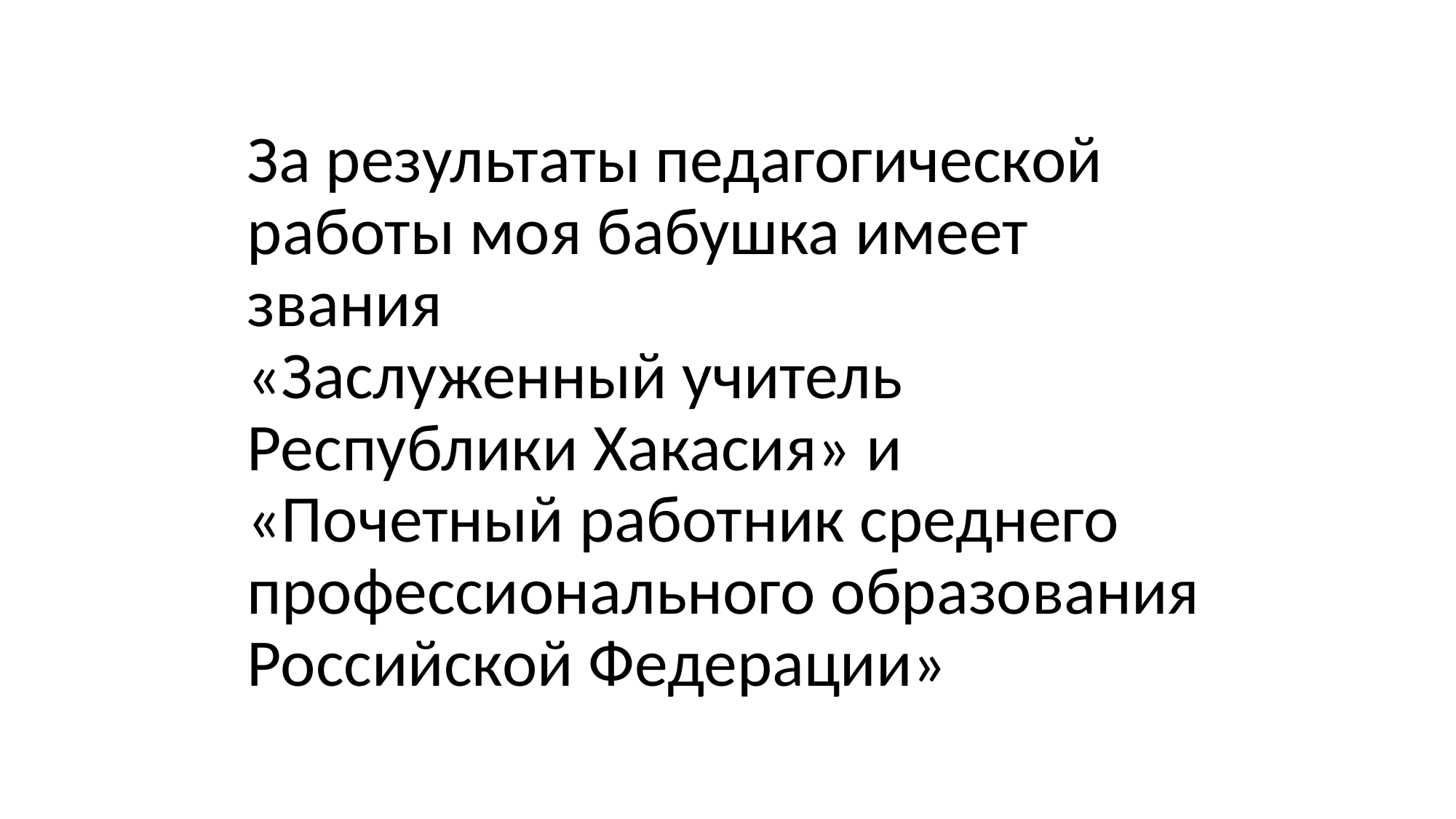

# За результаты педагогической работы моя бабушка имеет звания «Заслуженный учитель Республики Хакасия» и «Почетный работник среднего профессионального образования Российской Федерации»